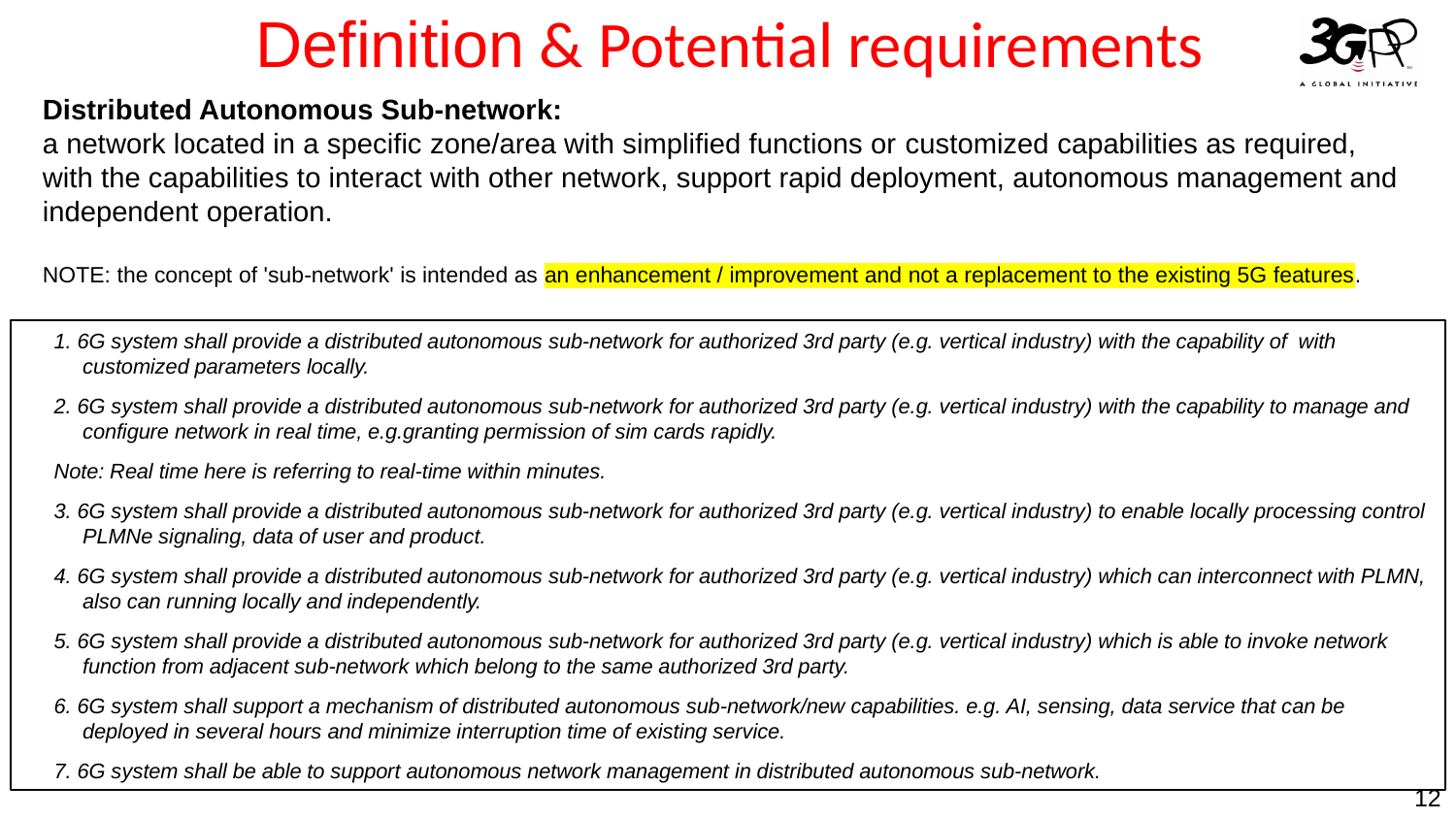

Definition & Potential requirements
Distributed Autonomous Sub-network:
a network located in a specific zone/area with simplified functions or customized capabilities as required, with the capabilities to interact with other network, support rapid deployment, autonomous management and independent operation.

NOTE: the concept of 'sub-network' is intended as an enhancement / improvement and not a replacement to the existing 5G features.

1. 6G system shall provide a distributed autonomous sub-network for authorized 3rd party (e.g. vertical industry) with the capability of  with customized parameters locally.
2. 6G system shall provide a distributed autonomous sub-network for authorized 3rd party (e.g. vertical industry) with the capability to manage and configure network in real time, e.g.granting permission of sim cards rapidly.
Note: Real time here is referring to real-time within minutes.
3. 6G system shall provide a distributed autonomous sub-network for authorized 3rd party (e.g. vertical industry) to enable locally processing control PLMNe signaling, data of user and product.
4. 6G system shall provide a distributed autonomous sub-network for authorized 3rd party (e.g. vertical industry) which can interconnect with PLMN, also can running locally and independently.
5. 6G system shall provide a distributed autonomous sub-network for authorized 3rd party (e.g. vertical industry) which is able to invoke network function from adjacent sub-network which belong to the same authorized 3rd party.
6. 6G system shall support a mechanism of distributed autonomous sub-network/new capabilities. e.g. AI, sensing, data service that can be deployed in several hours and minimize interruption time of existing service.
7. 6G system shall be able to support autonomous network management in distributed autonomous sub-network.